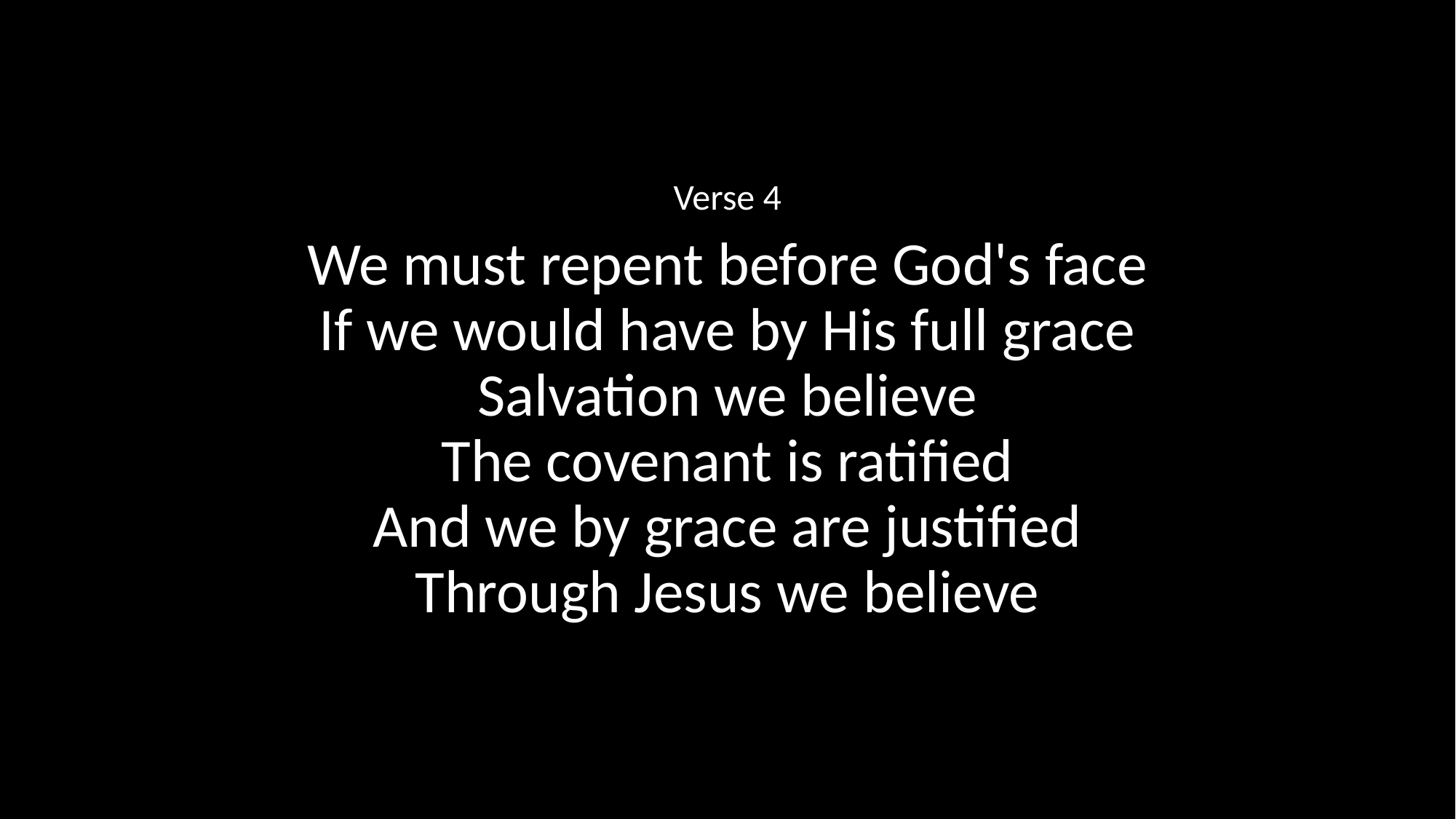

Verse 4
We must repent before God's face
If we would have by His full grace
Salvation we believe
The covenant is ratified
And we by grace are justified
Through Jesus we believe